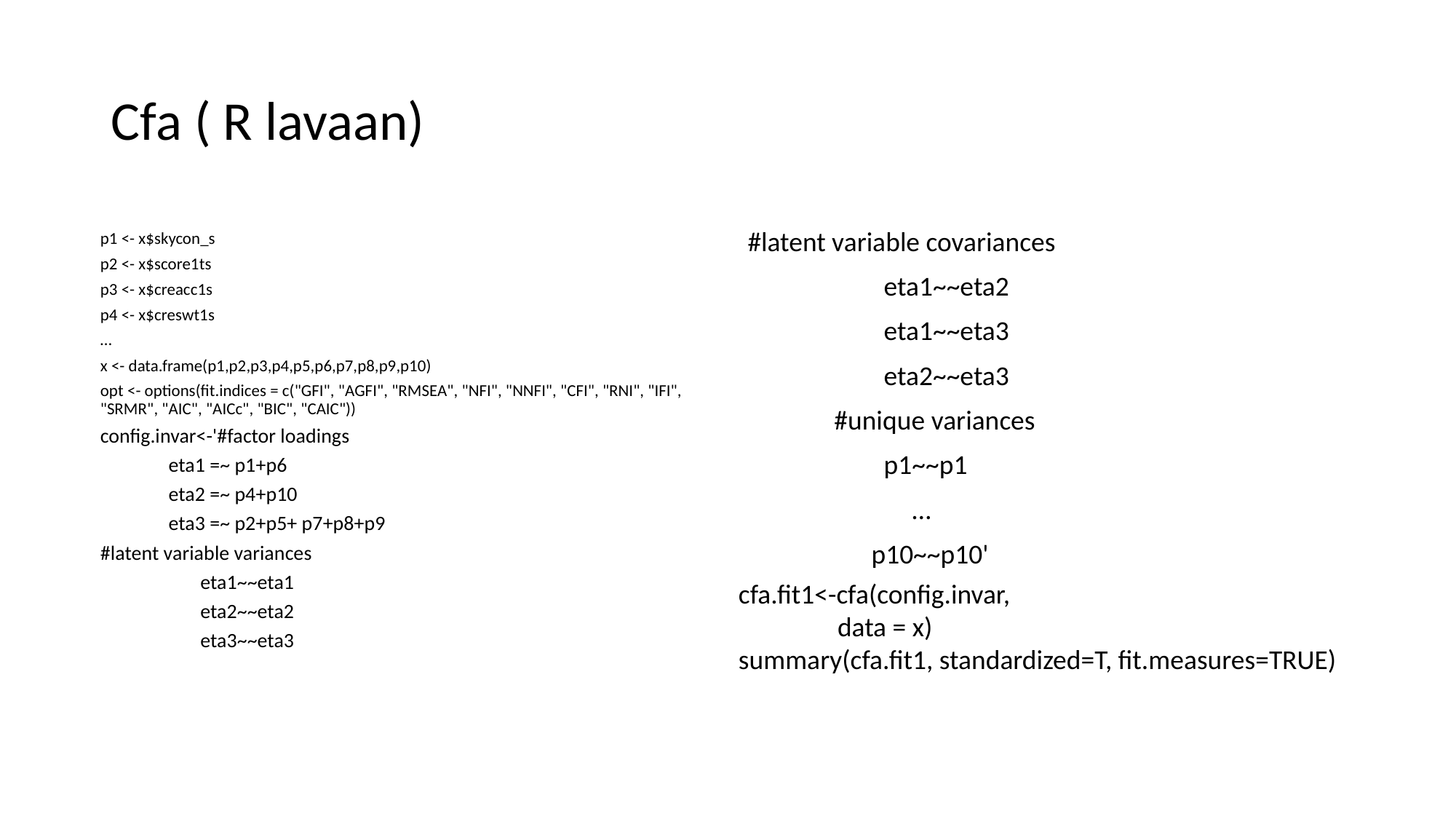

# Cfa ( R lavaan)

#latent variable covariances
                      eta1~~eta2
                      eta1~~eta3
                      eta2~~eta3
              #unique variances
                      p1~~p1
	         …
                    p10~~p10'
p1 <- x$skycon_s
p2 <- x$score1ts
p3 <- x$creacc1s
p4 <- x$creswt1s
…
x <- data.frame(p1,p2,p3,p4,p5,p6,p7,p8,p9,p10)
opt <- options(fit.indices = c("GFI", "AGFI", "RMSEA", "NFI", "NNFI", "CFI", "RNI", "IFI", "SRMR", "AIC", "AICc", "BIC", "CAIC"))
config.invar<-'#factor loadings
               eta1 =~ p1+p6
               eta2 =~ p4+p10
               eta3 =~ p2+p5+ p7+p8+p9
#latent variable variances
                      eta1~~eta1
                      eta2~~eta2
                      eta3~~eta3

cfa.fit1<-cfa(config.invar,
                data = x)
summary(cfa.fit1, standardized=T, fit.measures=TRUE)